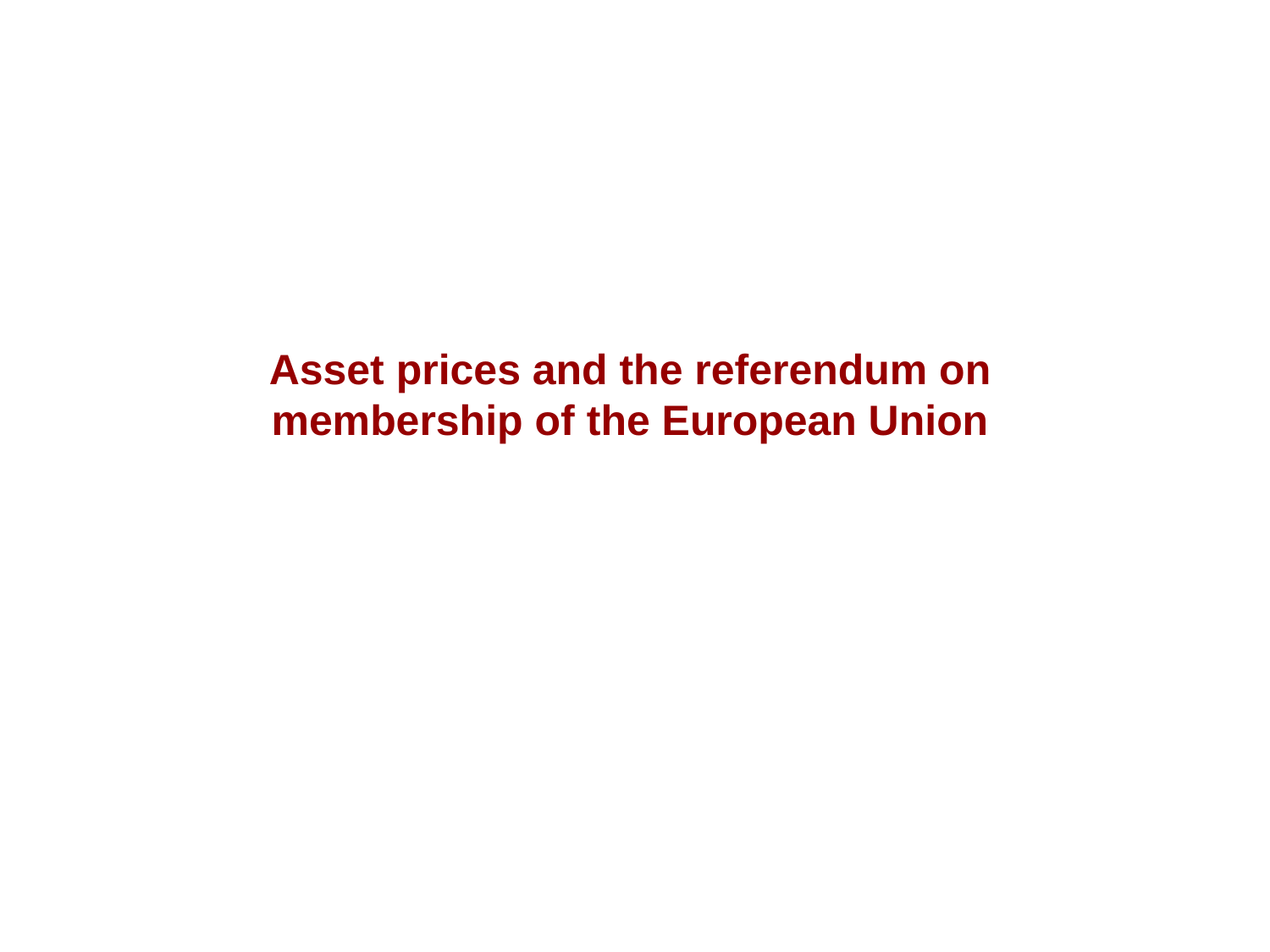

Asset prices and the referendum on
membership of the European Union